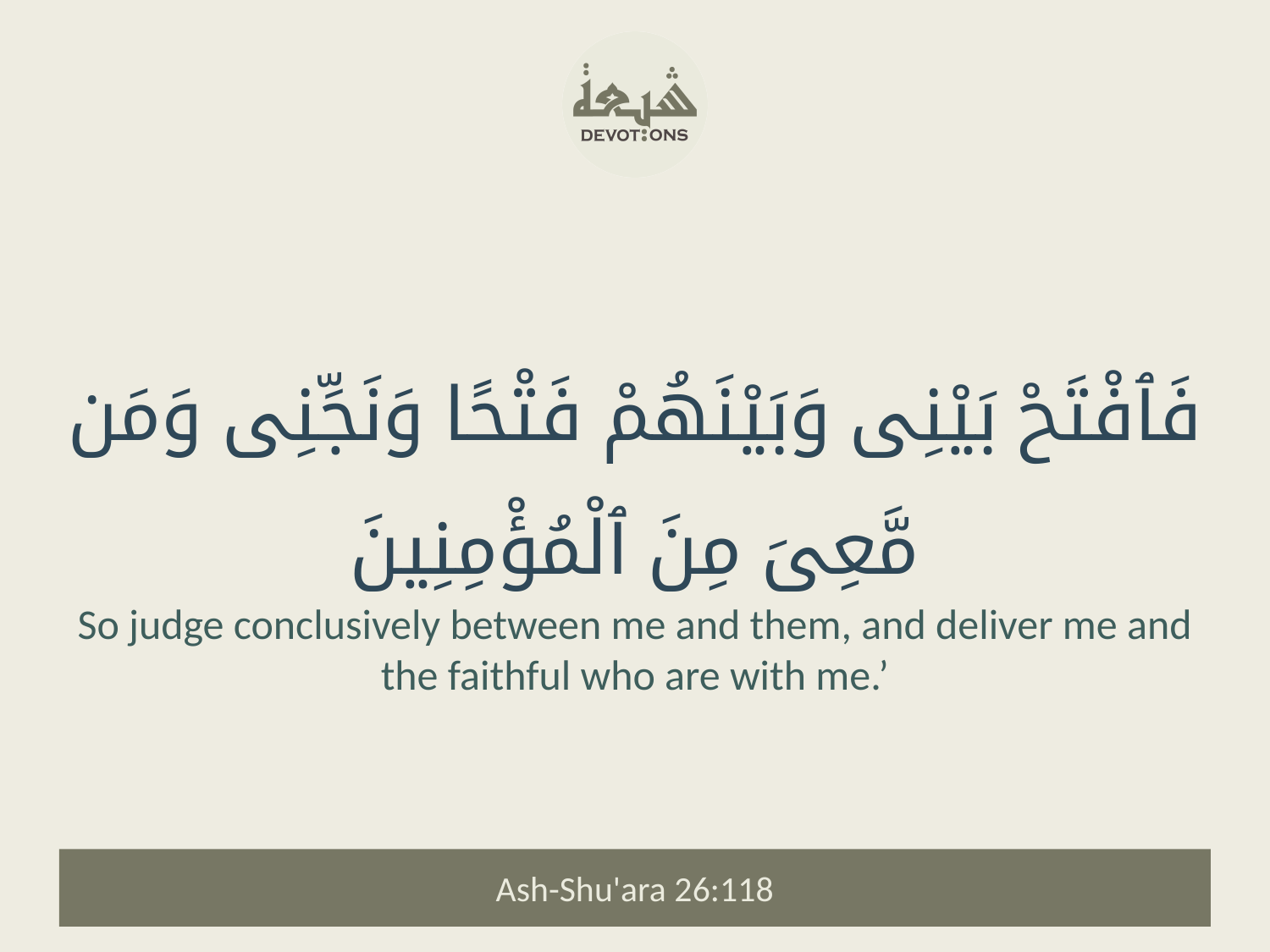

فَٱفْتَحْ بَيْنِى وَبَيْنَهُمْ فَتْحًا وَنَجِّنِى وَمَن مَّعِىَ مِنَ ٱلْمُؤْمِنِينَ
So judge conclusively between me and them, and deliver me and the faithful who are with me.’
Ash-Shu'ara 26:118